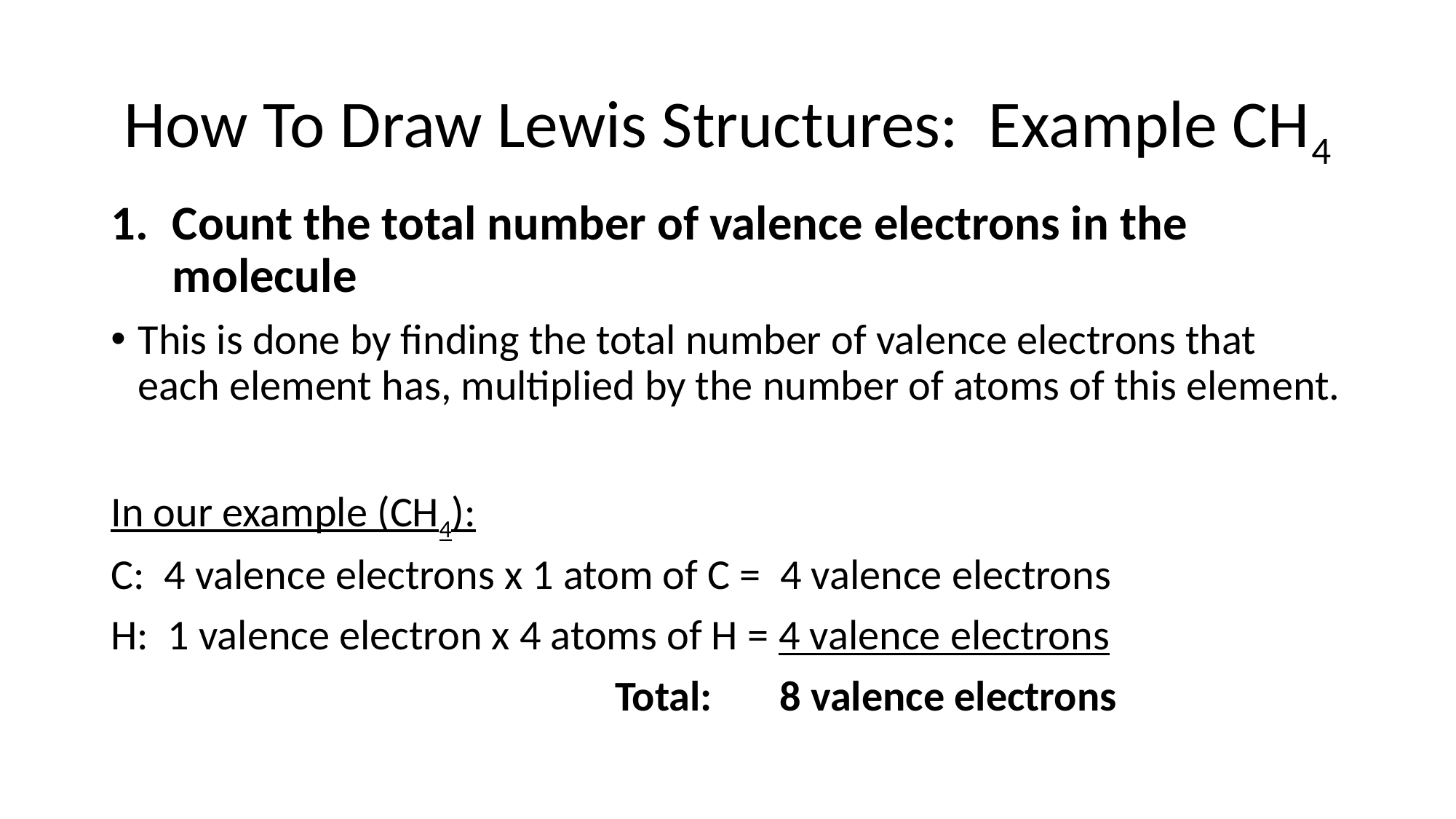

# How To Draw Lewis Structures:  Example CH4
Count the total number of valence electrons in the molecule
This is done by finding the total number of valence electrons that each element has, multiplied by the number of atoms of this element.

In our example (CH4):
C:  4 valence electrons x 1 atom of C =  4 valence electrons
H:  1 valence electron x 4 atoms of H = 4 valence electrons
		                   	       Total:       8 valence electrons